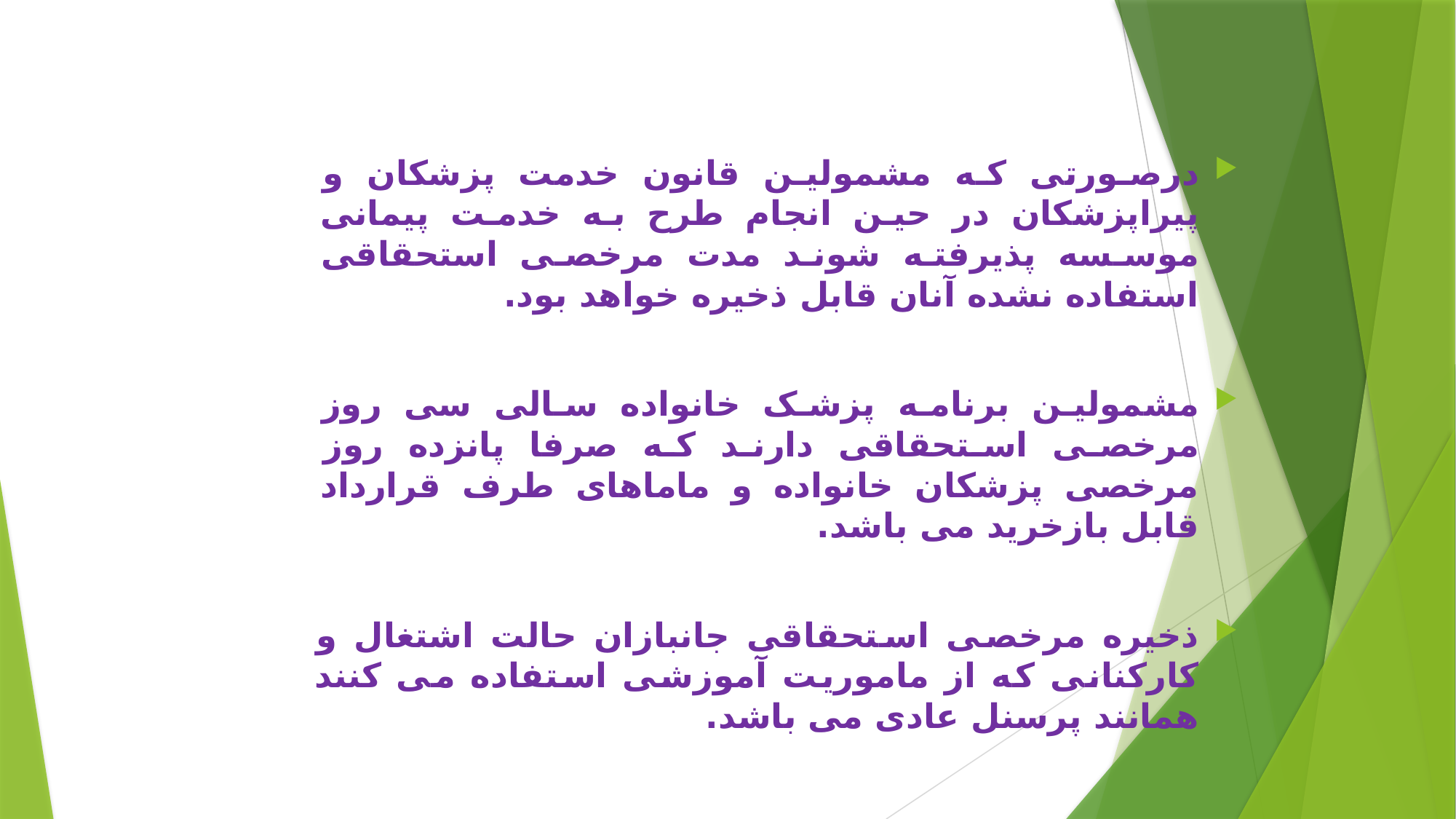

درصورتی که مشمولین قانون خدمت پزشکان و پیراپزشکان در حین انجام طرح به خدمت پیمانی موسسه پذیرفته شوند مدت مرخصی استحقاقی استفاده نشده آنان قابل ذخیره خواهد بود.

مشمولین برنامه پزشک خانواده سالی سی روز مرخصی استحقاقی دارند که صرفا پانزده روز مرخصی پزشکان خانواده و ماماهای طرف قرارداد قابل بازخرید می باشد.

ذخیره مرخصی استحقاقی جانبازان حالت اشتغال و کارکنانی که از ماموریت آموزشی استفاده می کنند همانند پرسنل عادی می باشد.